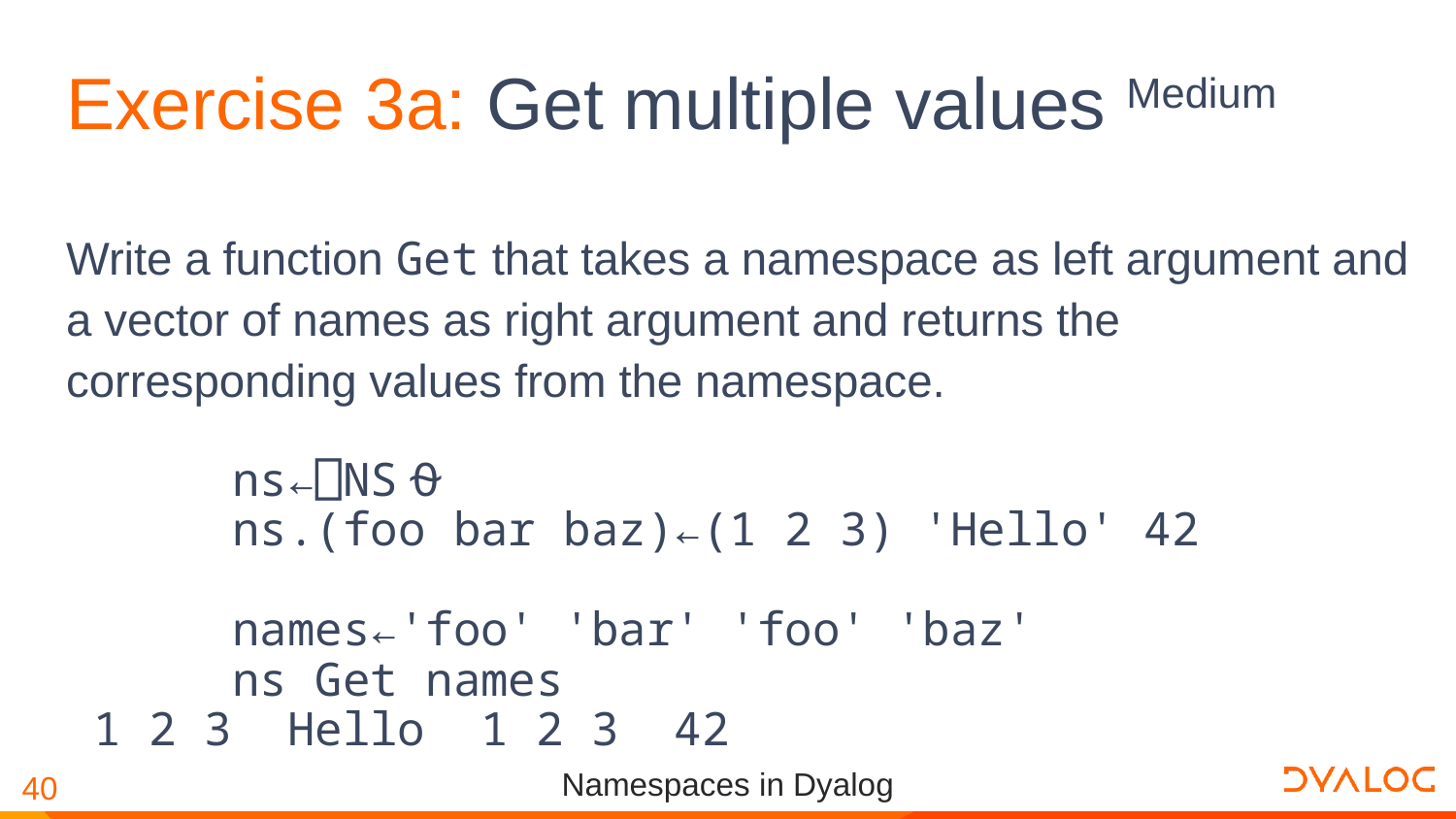

# Exercise 3a: Get multiple values Medium
Write a function Get that takes a namespace as left argument and a vector of names as right argument and returns the corresponding values from the namespace.

      ns←⎕NS⍬
      ns.(foo bar baz)←(1 2 3) 'Hello' 42

      names←'foo' 'bar' 'foo' 'baz'
      ns Get names
 1 2 3  Hello  1 2 3  42